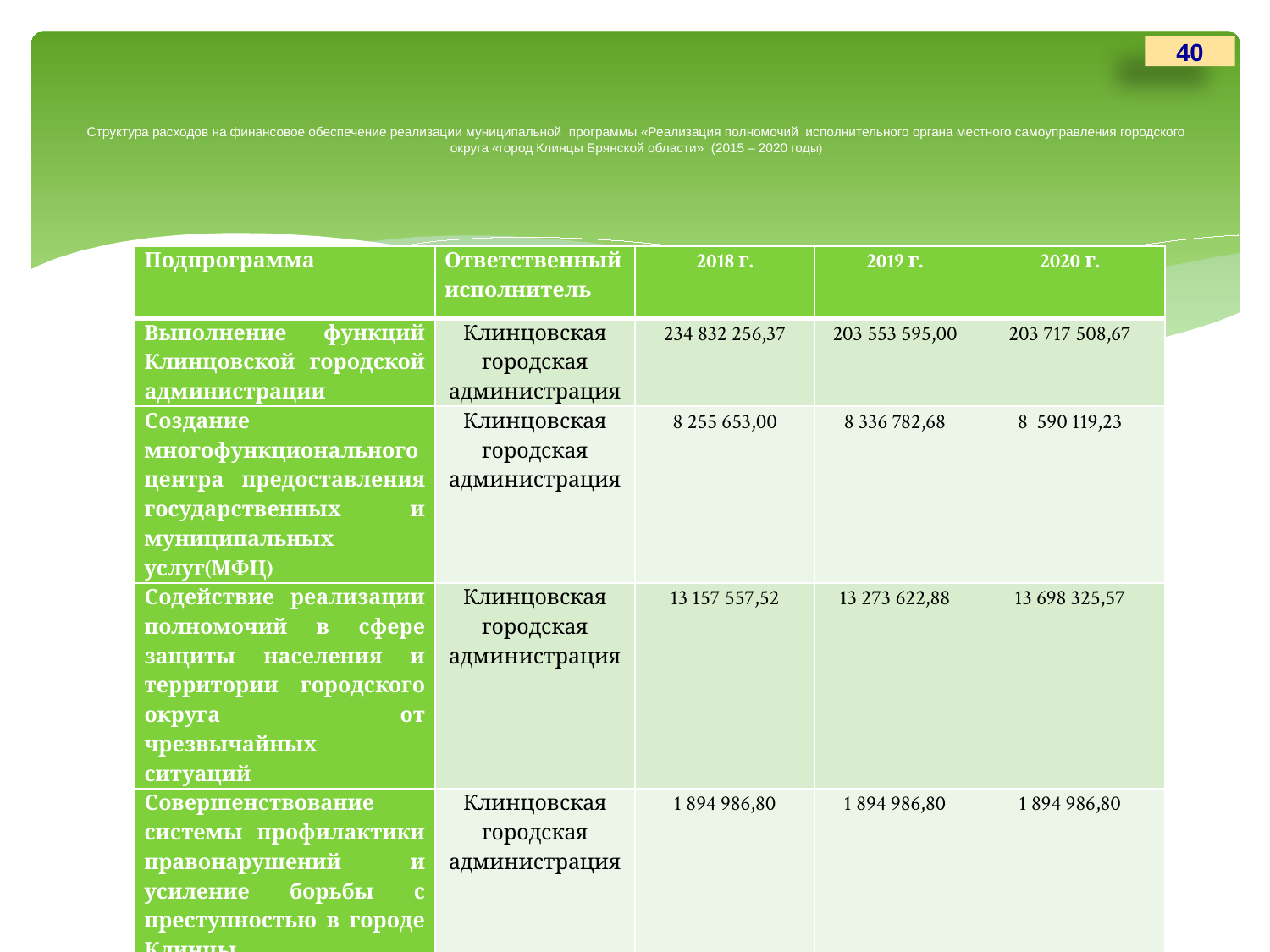

40
# Структура расходов на финансовое обеспечение реализации муниципальной  программы «Реализация полномочий  исполнительного органа местного самоуправления городского округа «город Клинцы Брянской области»  (2015 – 2020 годы)
| Подпрограмма | Ответственный исполнитель | 2018 г. | 2019 г. | 2020 г. |
| --- | --- | --- | --- | --- |
| Выполнение функций Клинцовской городской администрации | Клинцовская городская администрация | 234 832 256,37 | 203 553 595,00 | 203 717 508,67 |
| Создание многофункционального центра предоставления государственных и муниципальных услуг(МФЦ) | Клинцовская городская администрация | 8 255 653,00 | 8 336 782,68 | 8 590 119,23 |
| Содействие реализации полномочий в сфере защиты населения и территории городского округа от чрезвычайных ситуаций | Клинцовская городская администрация | 13 157 557,52 | 13 273 622,88 | 13 698 325,57 |
| Совершенствование системы профилактики правонарушений и усиление борьбы с преступностью в городе Клинцы | Клинцовская городская администрация | 1 894 986,80 | 1 894 986,80 | 1 894 986,80 |
| Итого: |  | 258 140 453,69 | 227 058 987,36 | 227 900 940,27 |